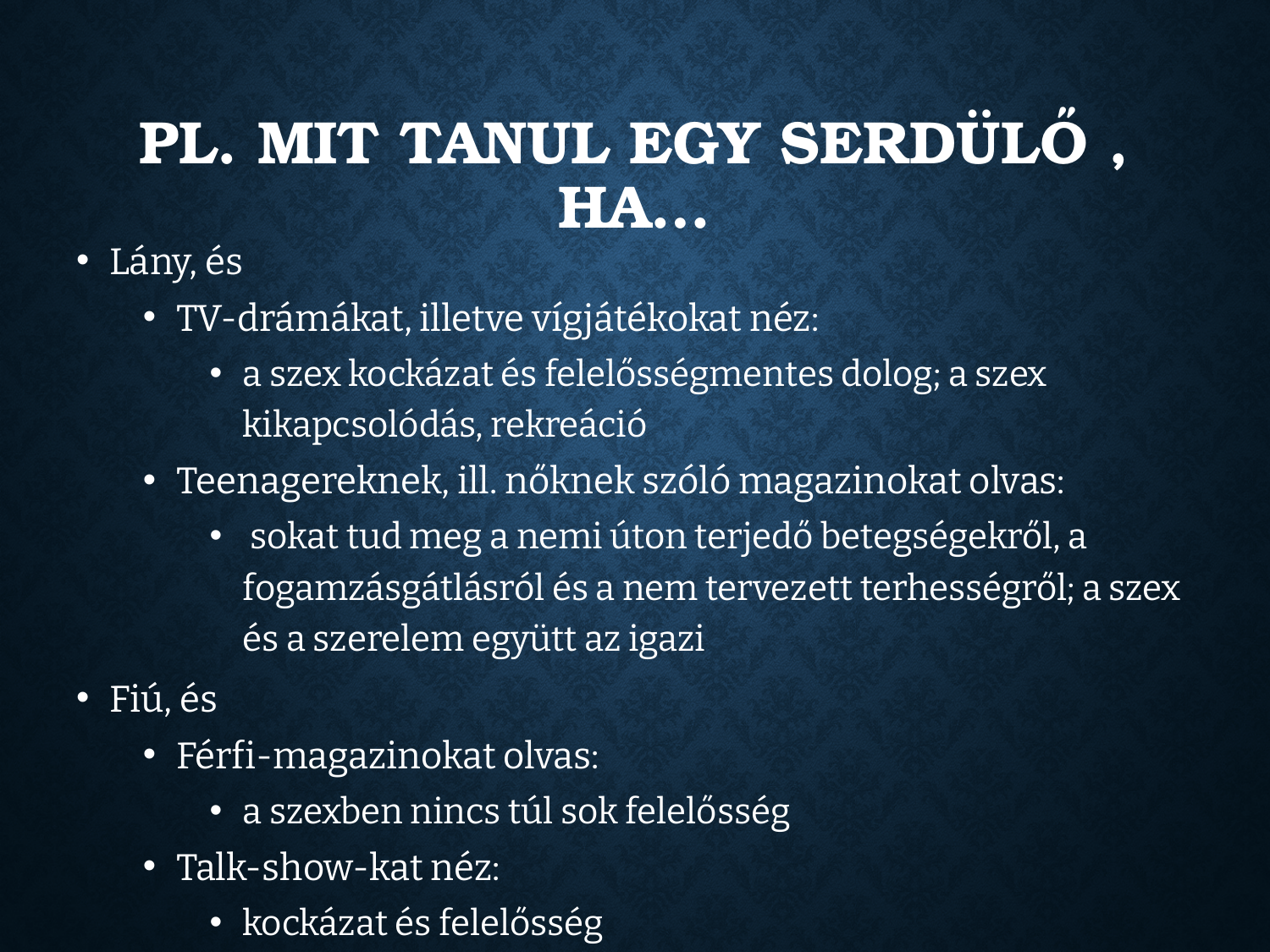

# Pl. mit tanul egy serdülő , ha…
Lány, és
TV-drámákat, illetve vígjátékokat néz:
a szex kockázat és felelősségmentes dolog; a szex kikapcsolódás, rekreáció
Teenagereknek, ill. nőknek szóló magazinokat olvas:
 sokat tud meg a nemi úton terjedő betegségekről, a fogamzásgátlásról és a nem tervezett terhességről; a szex és a szerelem együtt az igazi
Fiú, és
Férfi-magazinokat olvas:
a szexben nincs túl sok felelősség
Talk-show-kat néz:
kockázat és felelősség